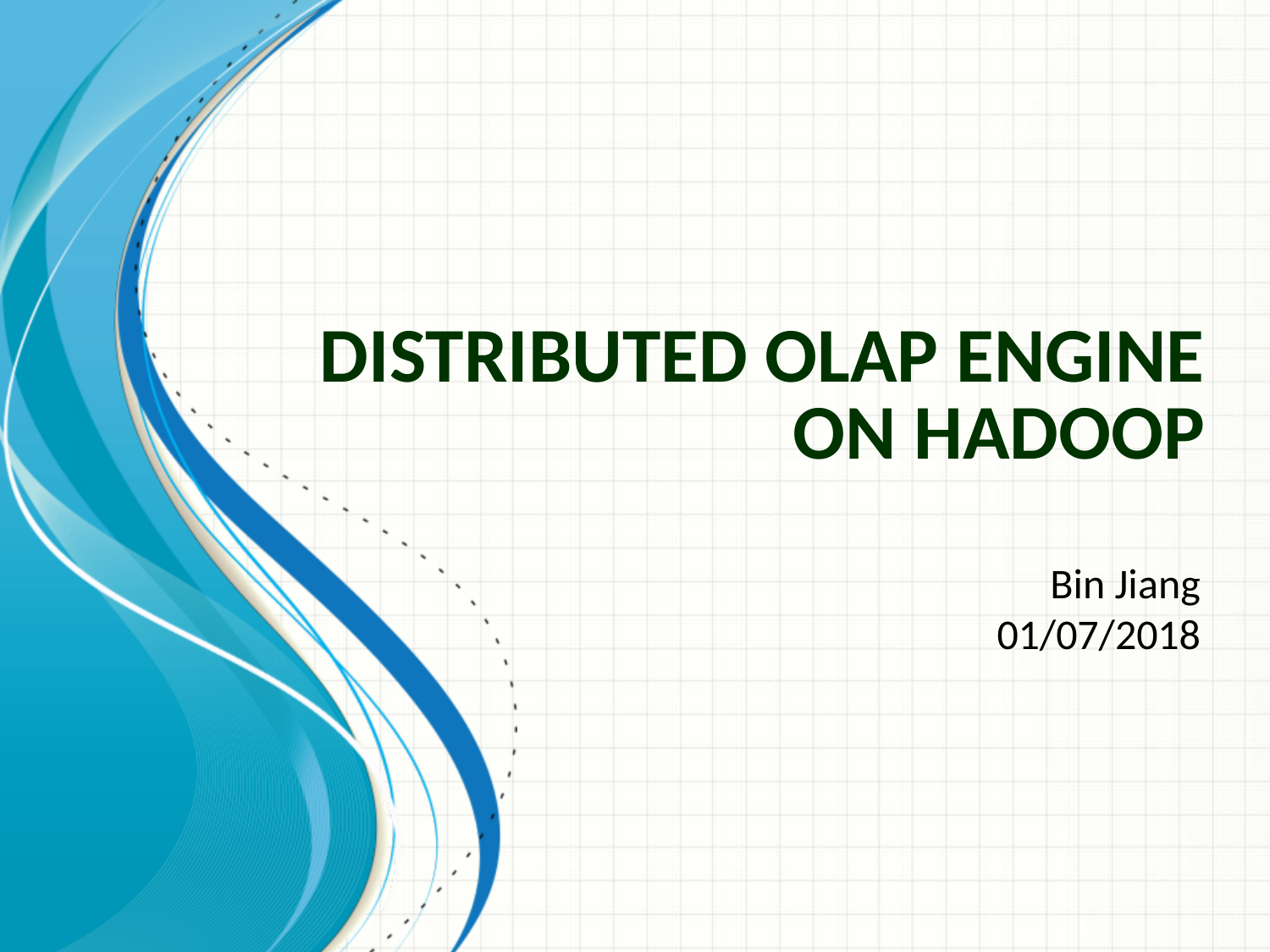

# Distributed OLAP Engine on Hadoop
Bin Jiang
01/07/2018